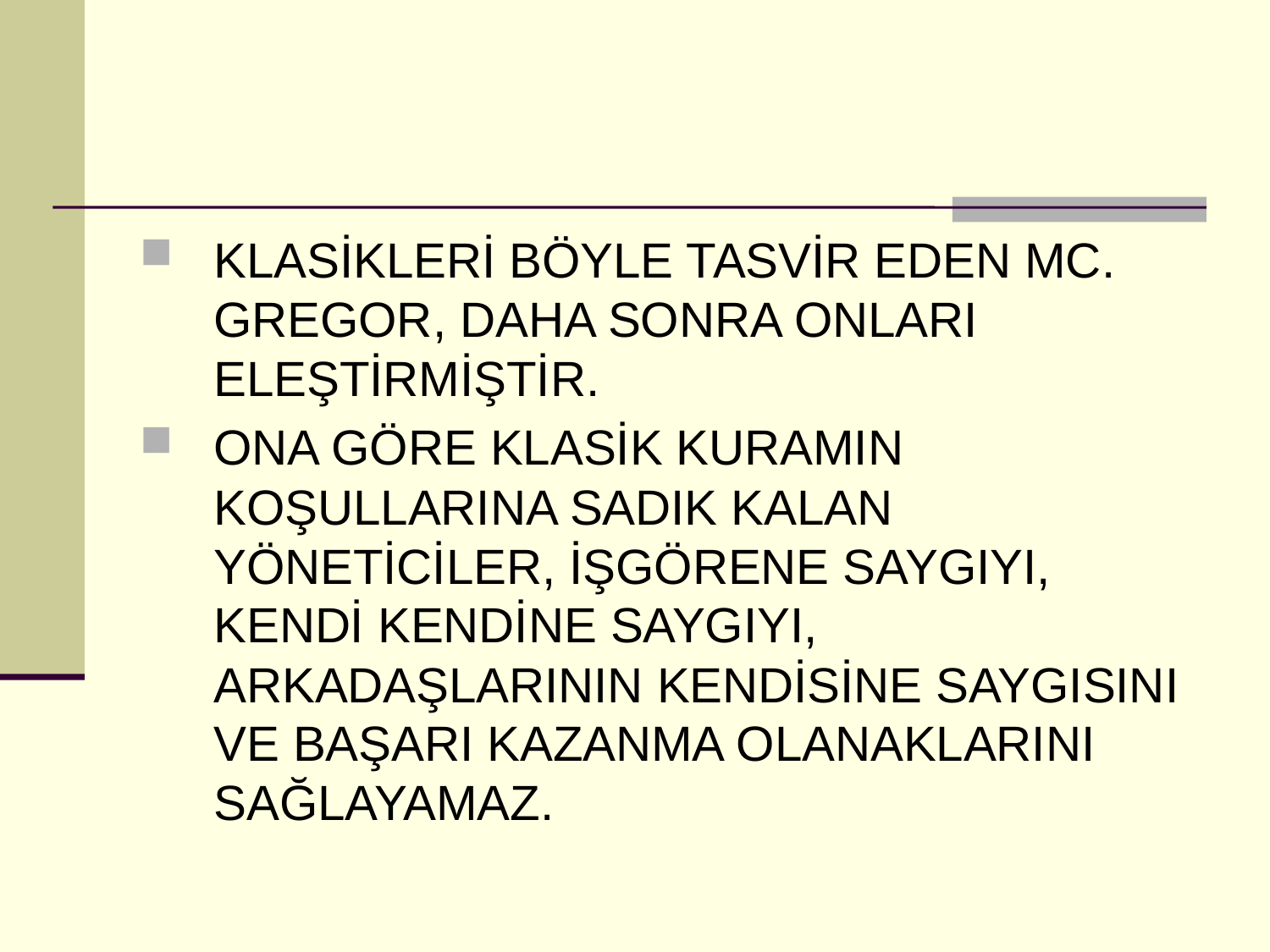

#
KLASİKLERİ BÖYLE TASVİR EDEN MC. GREGOR, DAHA SONRA ONLARI ELEŞTİRMİŞTİR.
ONA GÖRE KLASİK KURAMIN KOŞULLARINA SADIK KALAN YÖNETİCİLER, İŞGÖRENE SAYGIYI, KENDİ KENDİNE SAYGIYI, ARKADAŞLARININ KENDİSİNE SAYGISINI VE BAŞARI KAZANMA OLANAKLARINI SAĞLAYAMAZ.